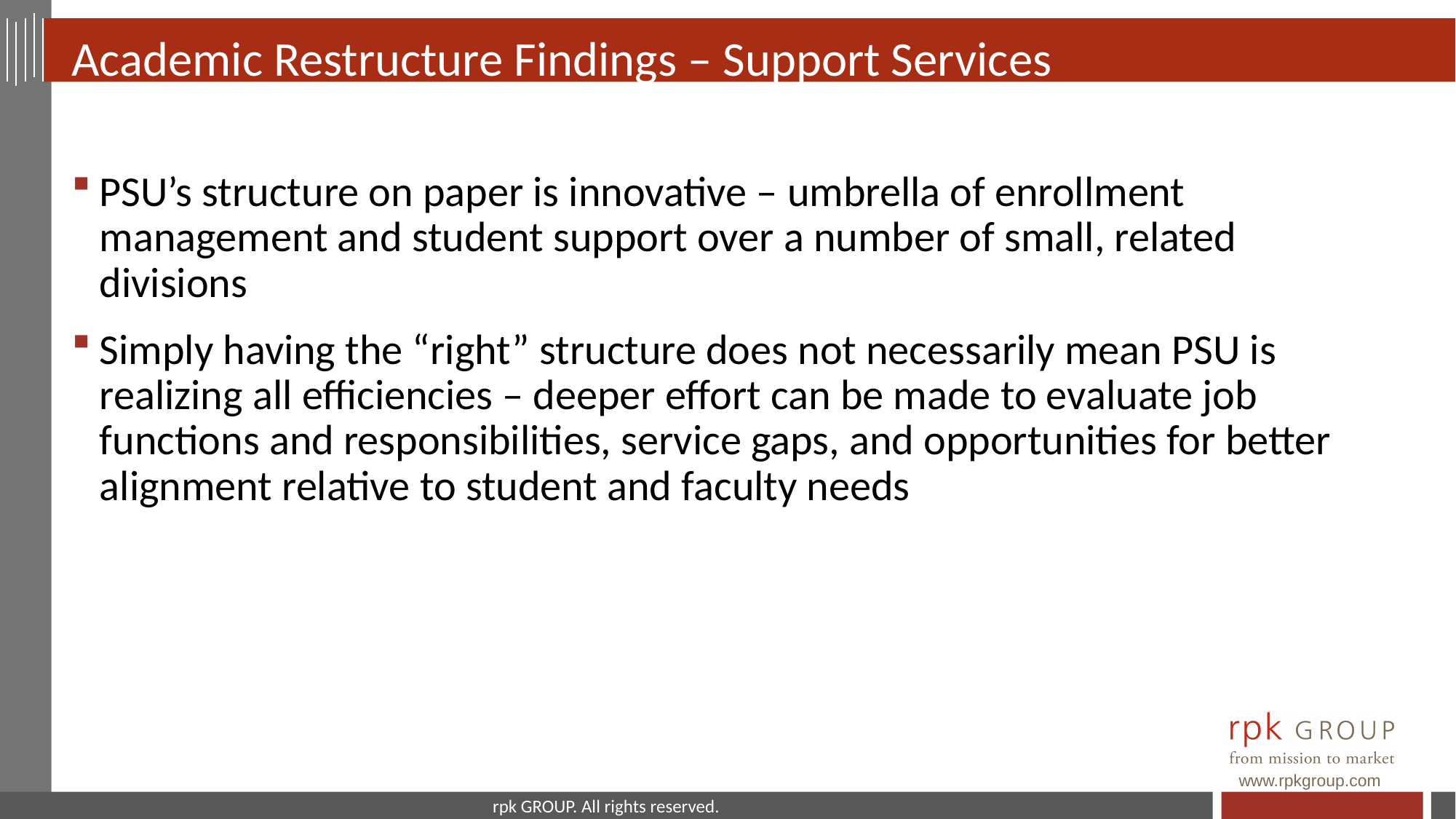

# Academic Restructure Findings – Support Services
PSU’s structure on paper is innovative – umbrella of enrollment management and student support over a number of small, related divisions
Simply having the “right” structure does not necessarily mean PSU is realizing all efficiencies – deeper effort can be made to evaluate job functions and responsibilities, service gaps, and opportunities for better alignment relative to student and faculty needs